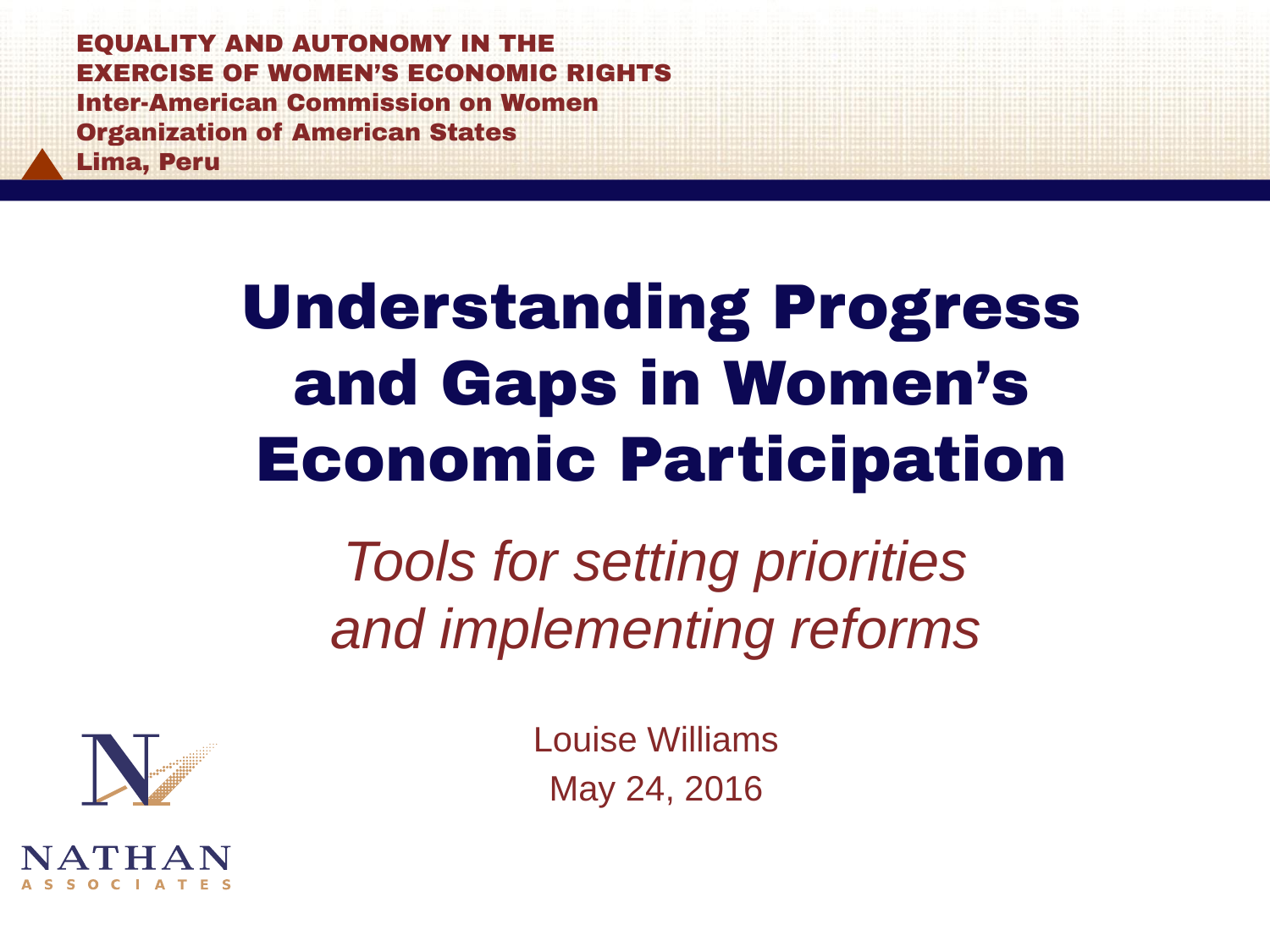

EQUALITY AND AUTONOMY IN THE EXERCISE OF WOMEN’S ECONOMIC RIGHTS
Inter-American Commission on Women Organization of American States
Lima, Peru

# Understanding Progress and Gaps in Women’s Economic Participation
Tools for setting priorities and implementing reforms

Louise Williams
May 24, 2016